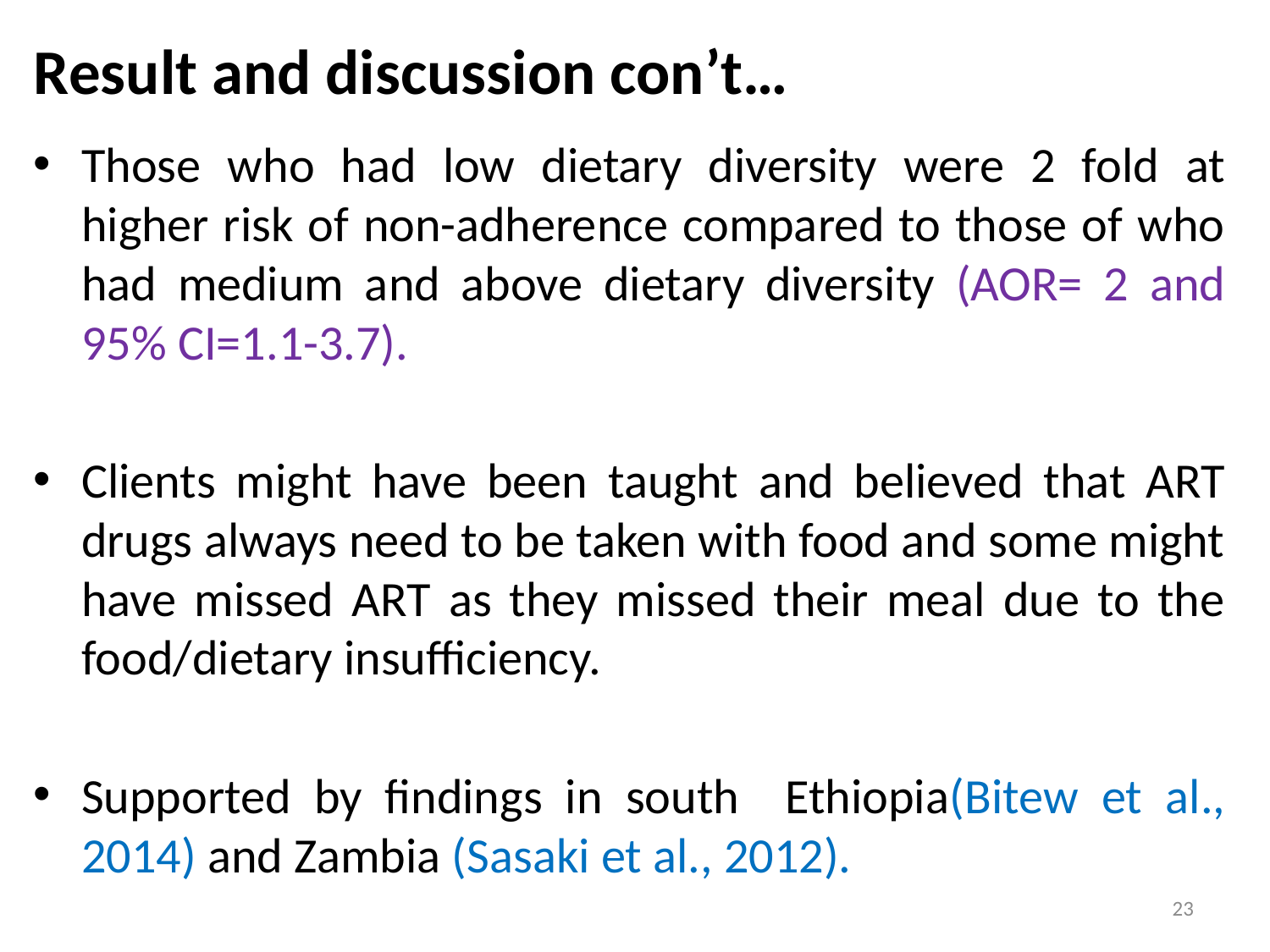

# Result and discussion con’t…
Those who had low dietary diversity were 2 fold at higher risk of non-adherence compared to those of who had medium and above dietary diversity (AOR= 2 and 95% CI=1.1-3.7).

Clients might have been taught and believed that ART drugs always need to be taken with food and some might have missed ART as they missed their meal due to the food/dietary insufficiency.

Supported by findings in south  Ethiopia(Bitew et al., 2014) and Zambia (Sasaki et al., 2012).

23